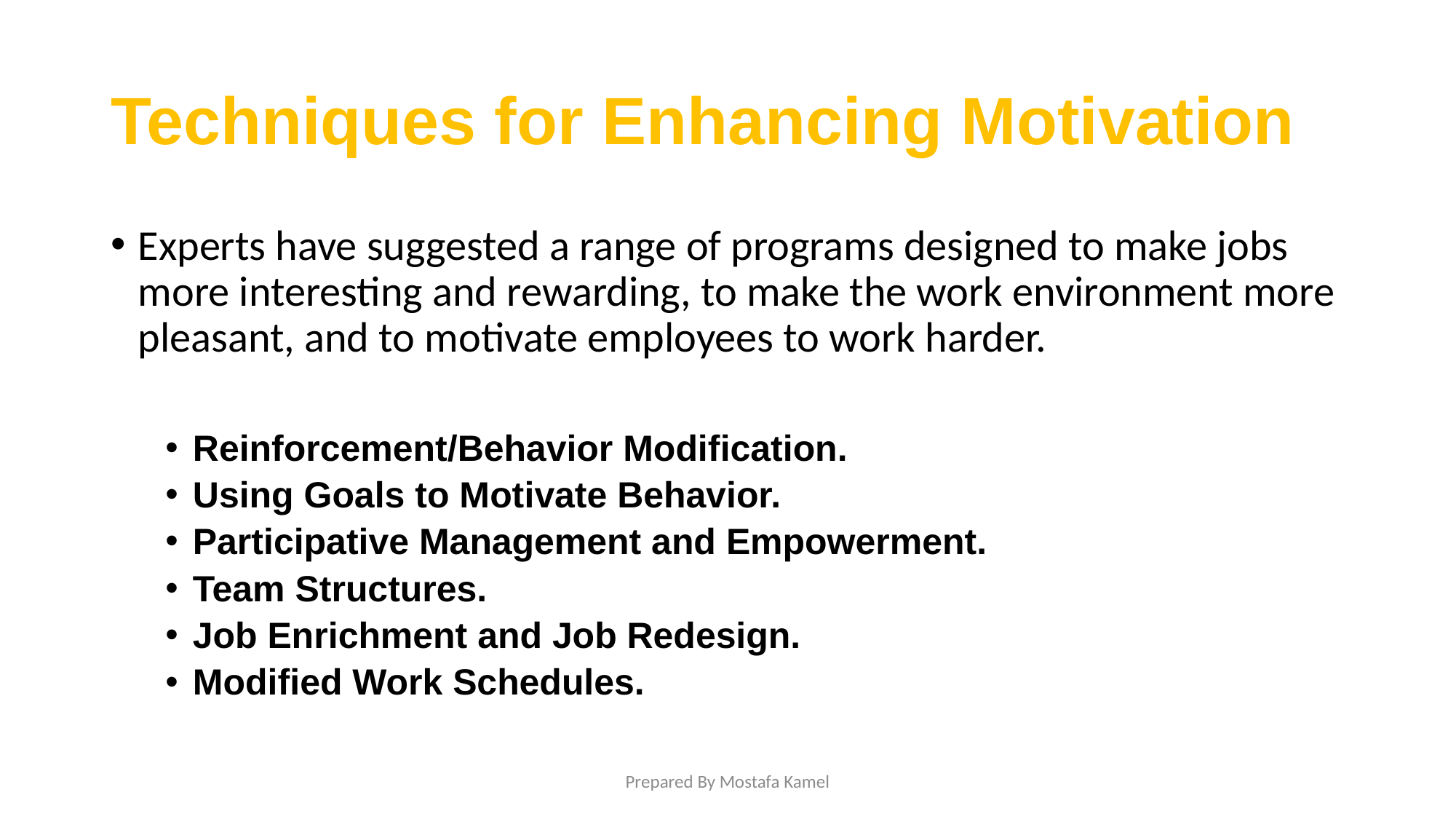

# Techniques for Enhancing Motivation
Experts have suggested a range of programs designed to make jobs more interesting and rewarding, to make the work environment more pleasant, and to motivate employees to work harder.

Reinforcement/Behavior Modification.
Using Goals to Motivate Behavior.
Participative Management and Empowerment.
Team Structures.
Job Enrichment and Job Redesign.
Modified Work Schedules.

Prepared By Mostafa Kamel